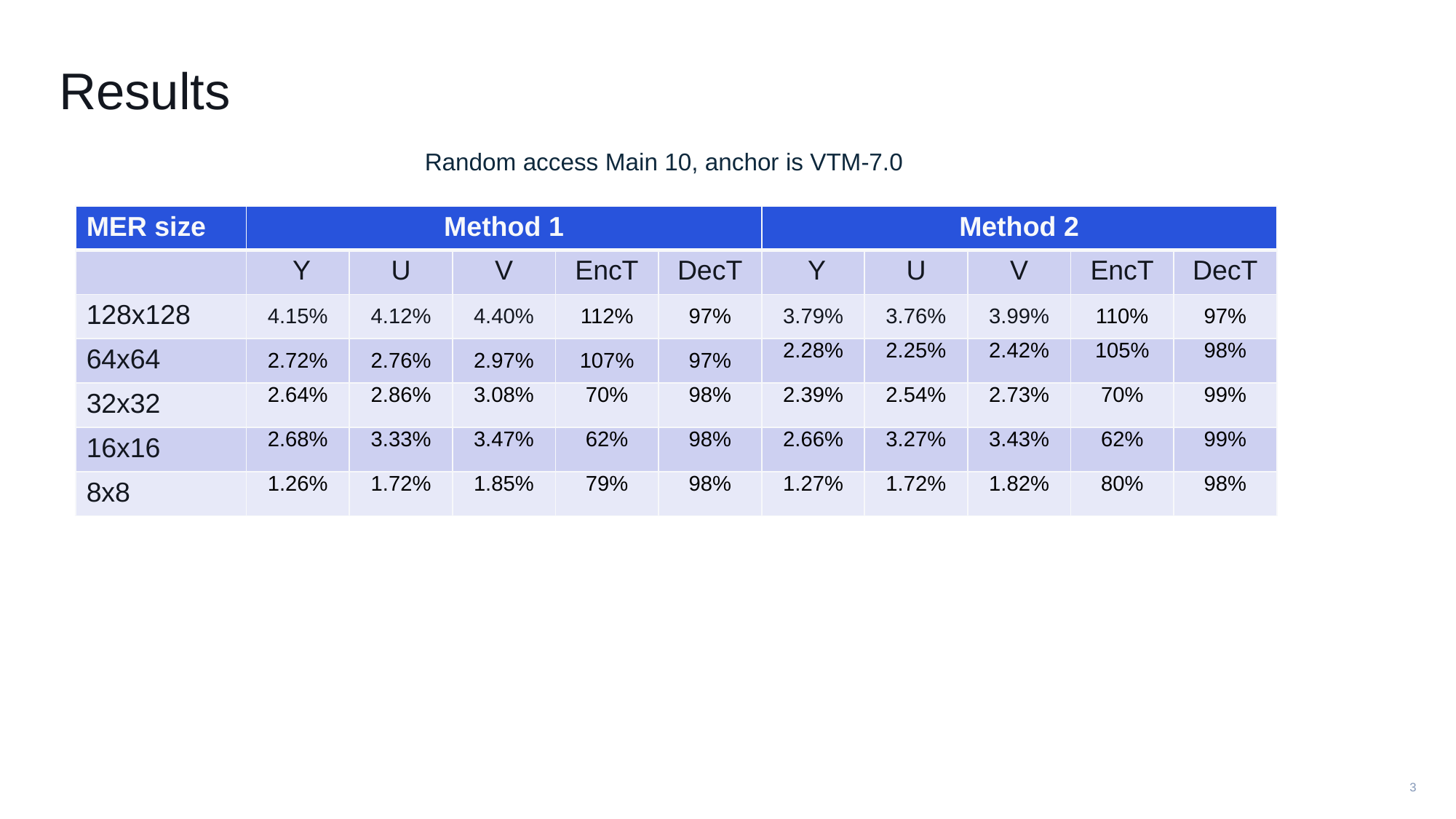

# Results
Random access Main 10, anchor is VTM-7.0
| MER size | Method 1 |  |  |  |  | Method 2 |  |  |  |  |
| --- | --- | --- | --- | --- | --- | --- | --- | --- | --- | --- |
|  | Y | U | V | EncT | DecT | Y | U | V | EncT | DecT |
| 128x128 | 4.15% | 4.12% | 4.40% | 112% | 97% | 3.79% | 3.76% | 3.99% | 110% | 97% |
| 64x64 | 2.72% | 2.76% | 2.97% | 107% | 97% | 2.28% | 2.25% | 2.42% | 105% | 98% |
| 32x32 | 2.64% | 2.86% | 3.08% | 70% | 98% | 2.39% | 2.54% | 2.73% | 70% | 99% |
| 16x16 | 2.68% | 3.33% | 3.47% | 62% | 98% | 2.66% | 3.27% | 3.43% | 62% | 99% |
| 8x8 | 1.26% | 1.72% | 1.85% | 79% | 98% | 1.27% | 1.72% | 1.82% | 80% | 98% |